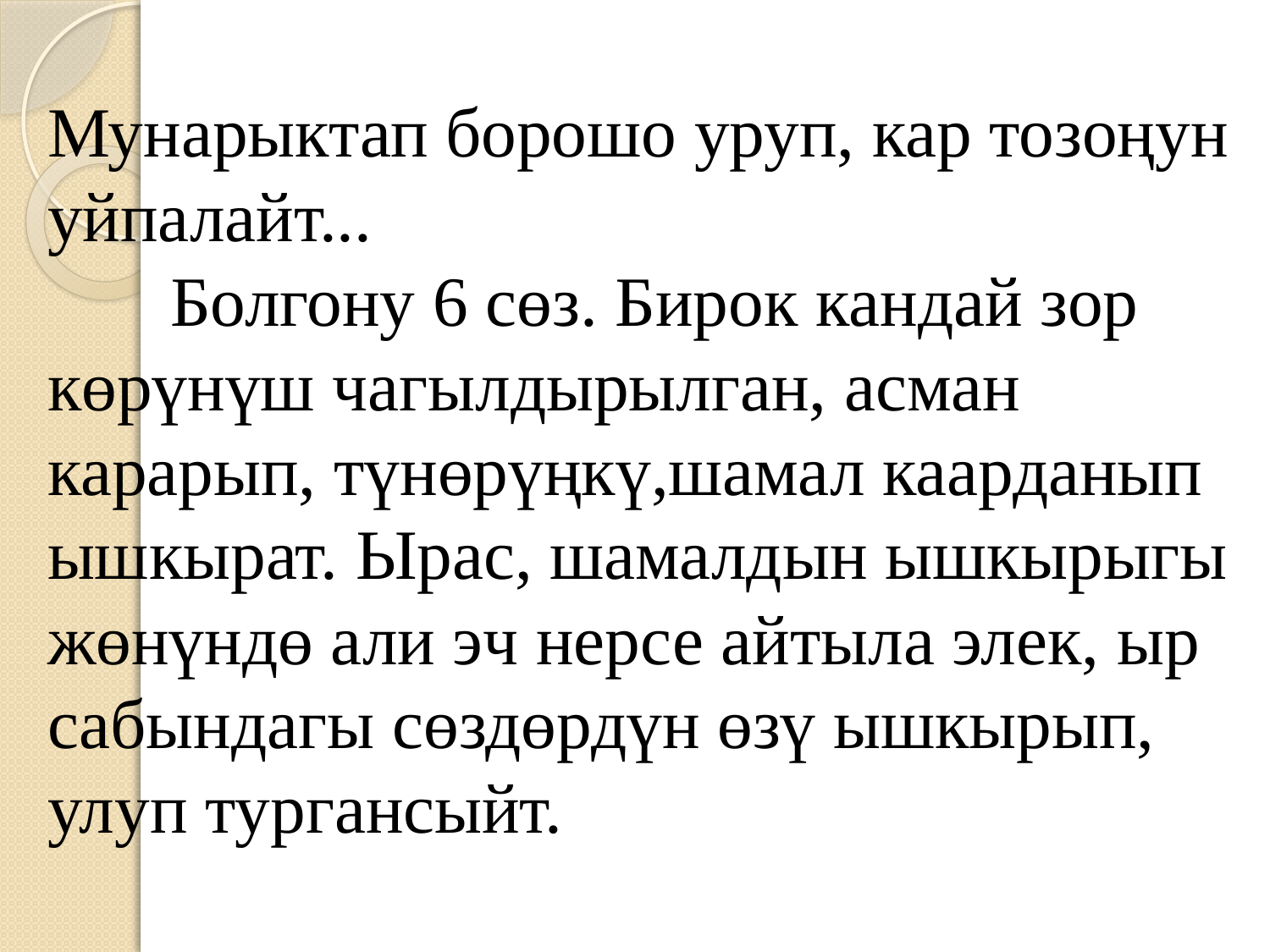

# Мунарыктап борошо уруп, кар тозоңун уйпалайт... Болгону 6 сөз. Бирок кандай зор көрүнүш чагылдырылган, асман карарып, түнөрүңкү,шамал каарданып ышкырат. Ырас, шамалдын ышкырыгы жөнүндө али эч нерсе айтыла элек, ыр сабындагы сөздөрдүн өзү ышкырып, улуп тургансыйт.